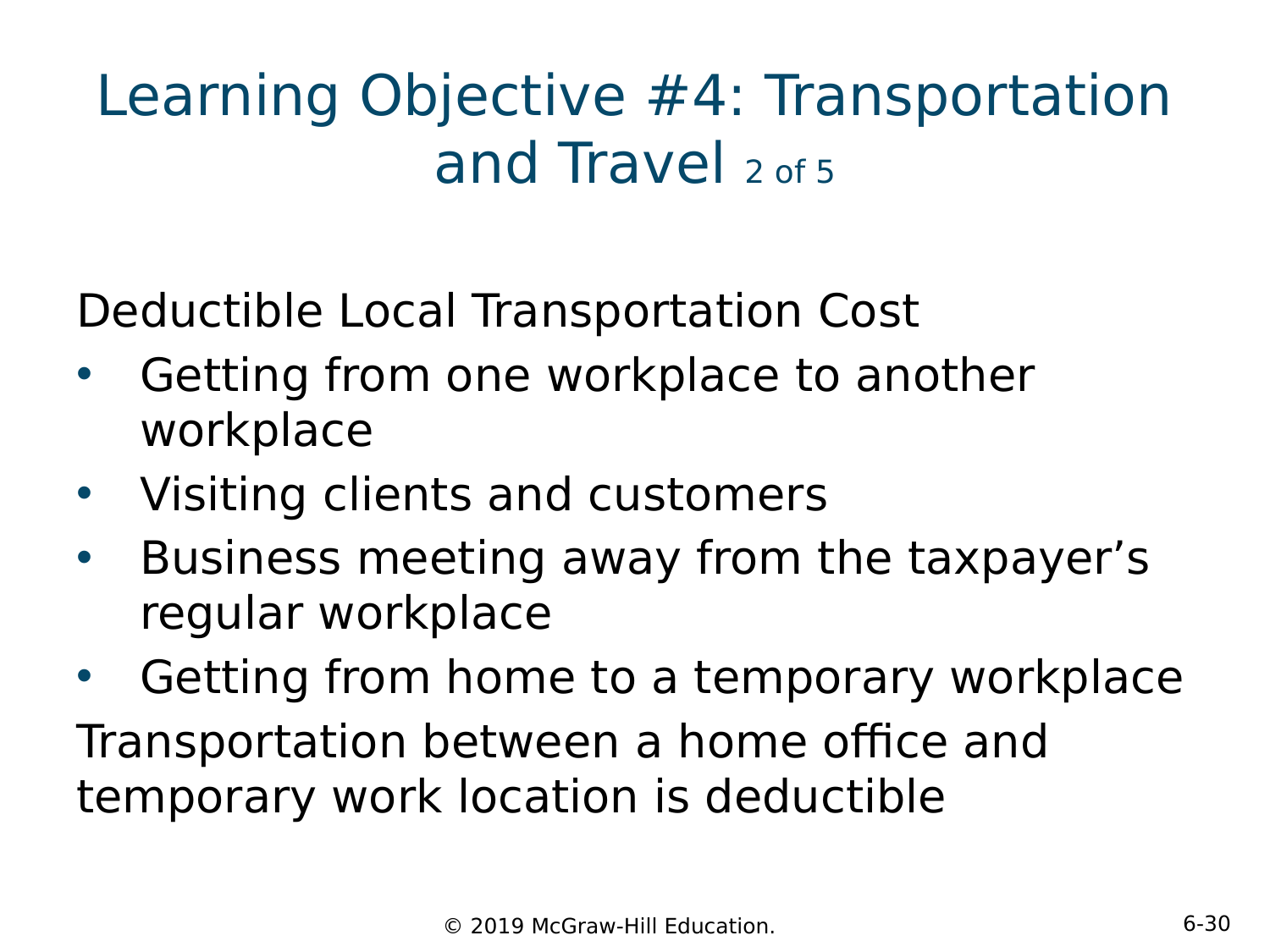

# Learning Objective #4: Transportation and Travel 2 of 5
Deductible Local Transportation Cost
Getting from one workplace to another workplace
Visiting clients and customers
Business meeting away from the taxpayer’s regular workplace
Getting from home to a temporary workplace
Transportation between a home office and temporary work location is deductible